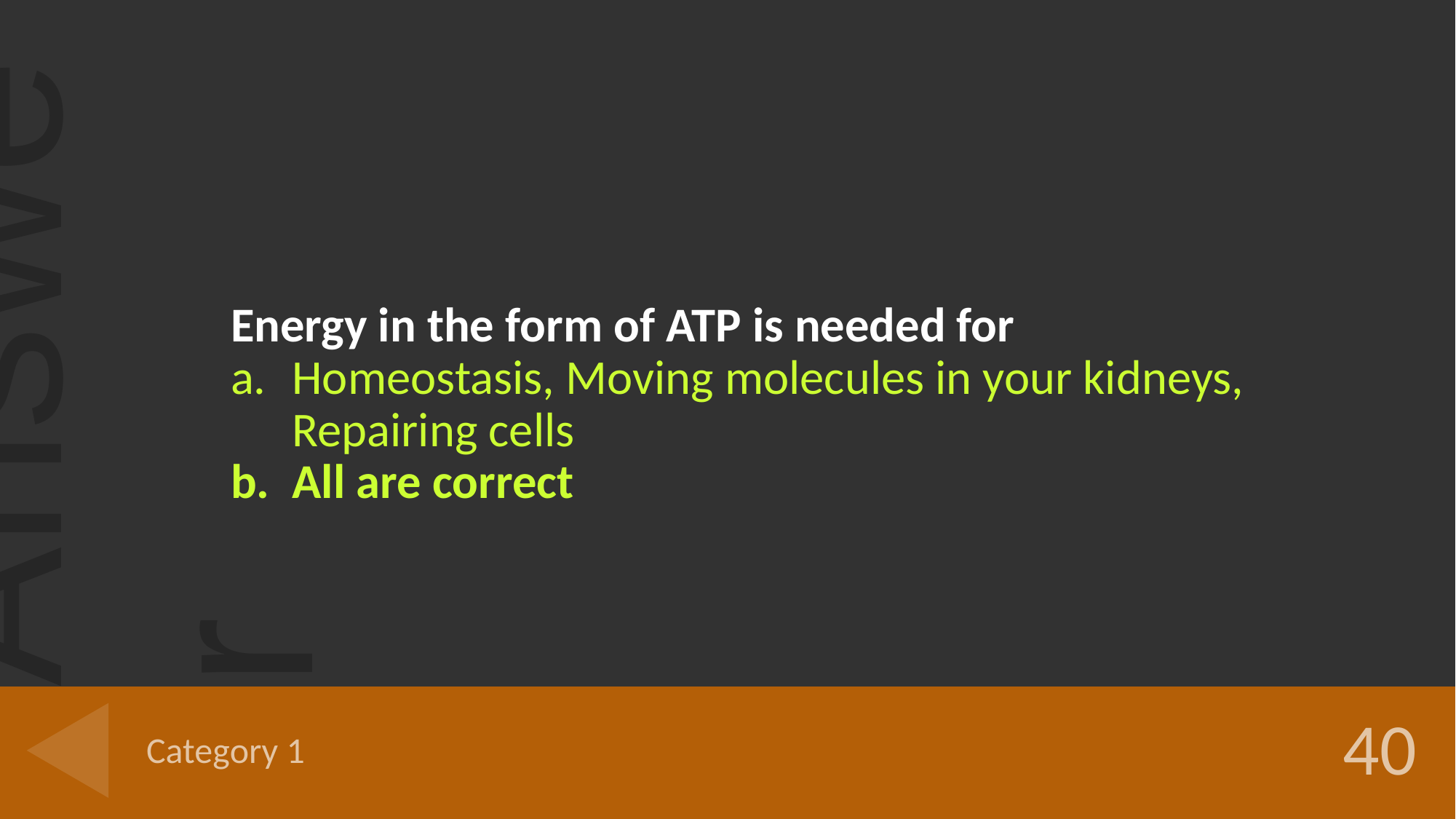

Energy in the form of ATP is needed for
Homeostasis, Moving molecules in your kidneys, Repairing cells
All are correct
# Category 1
40